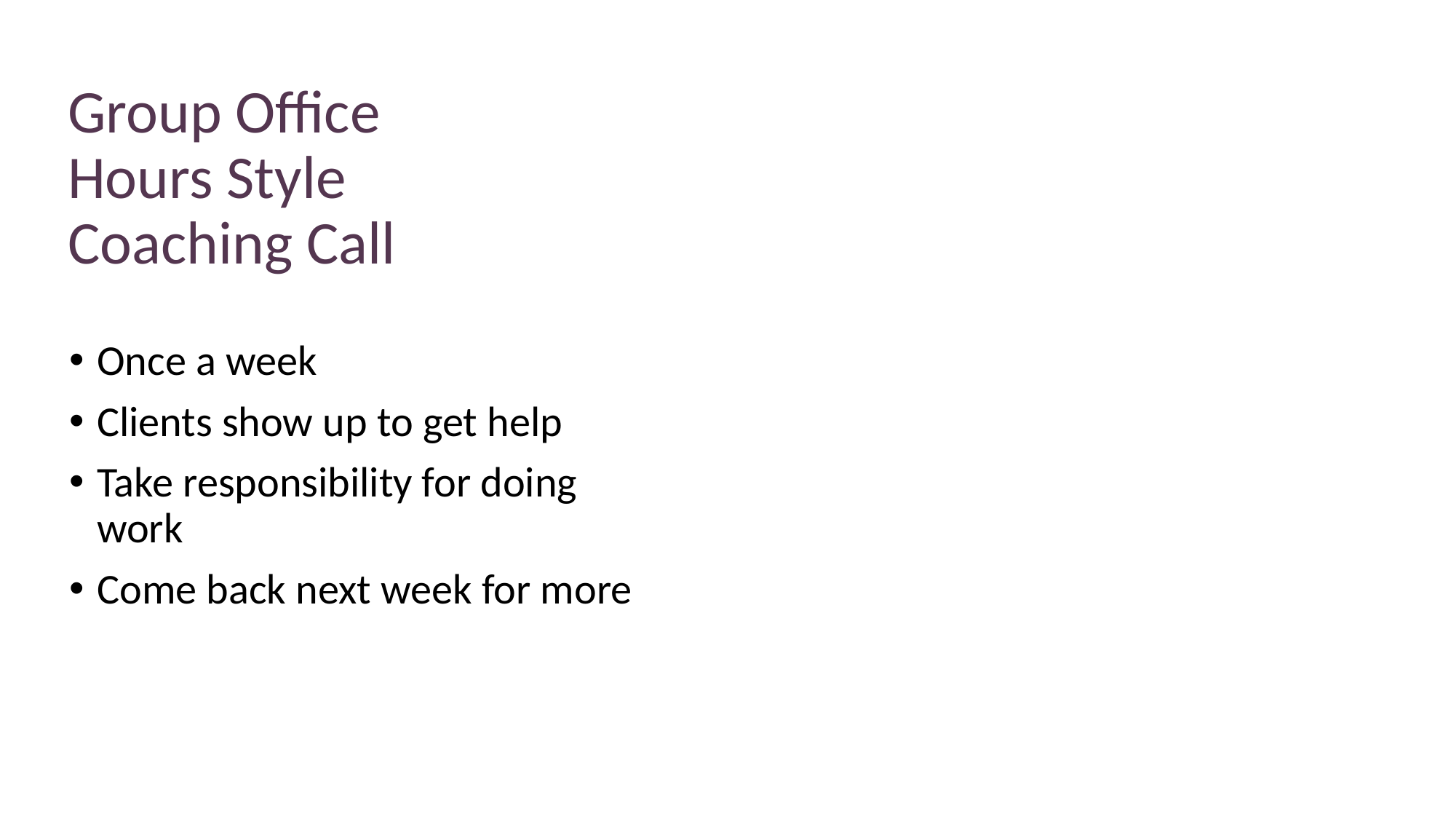

# Group Office Hours Style Coaching Call
Once a week
Clients show up to get help
Take responsibility for doing work
Come back next week for more